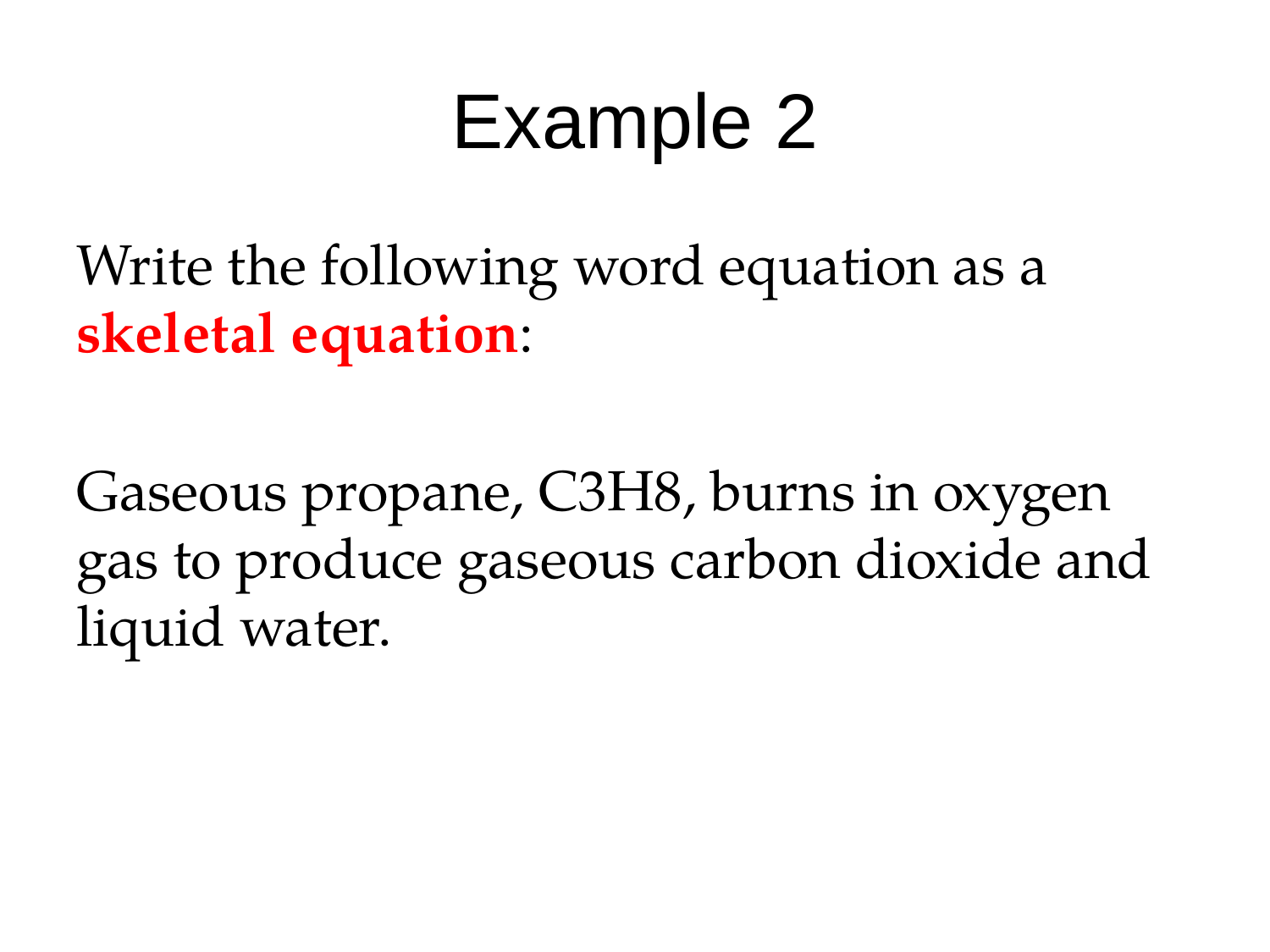

# Example 2
Write the following word equation as a skeletal equation:

Gaseous propane, C3H8, burns in oxygen gas to produce gaseous carbon dioxide and liquid water.